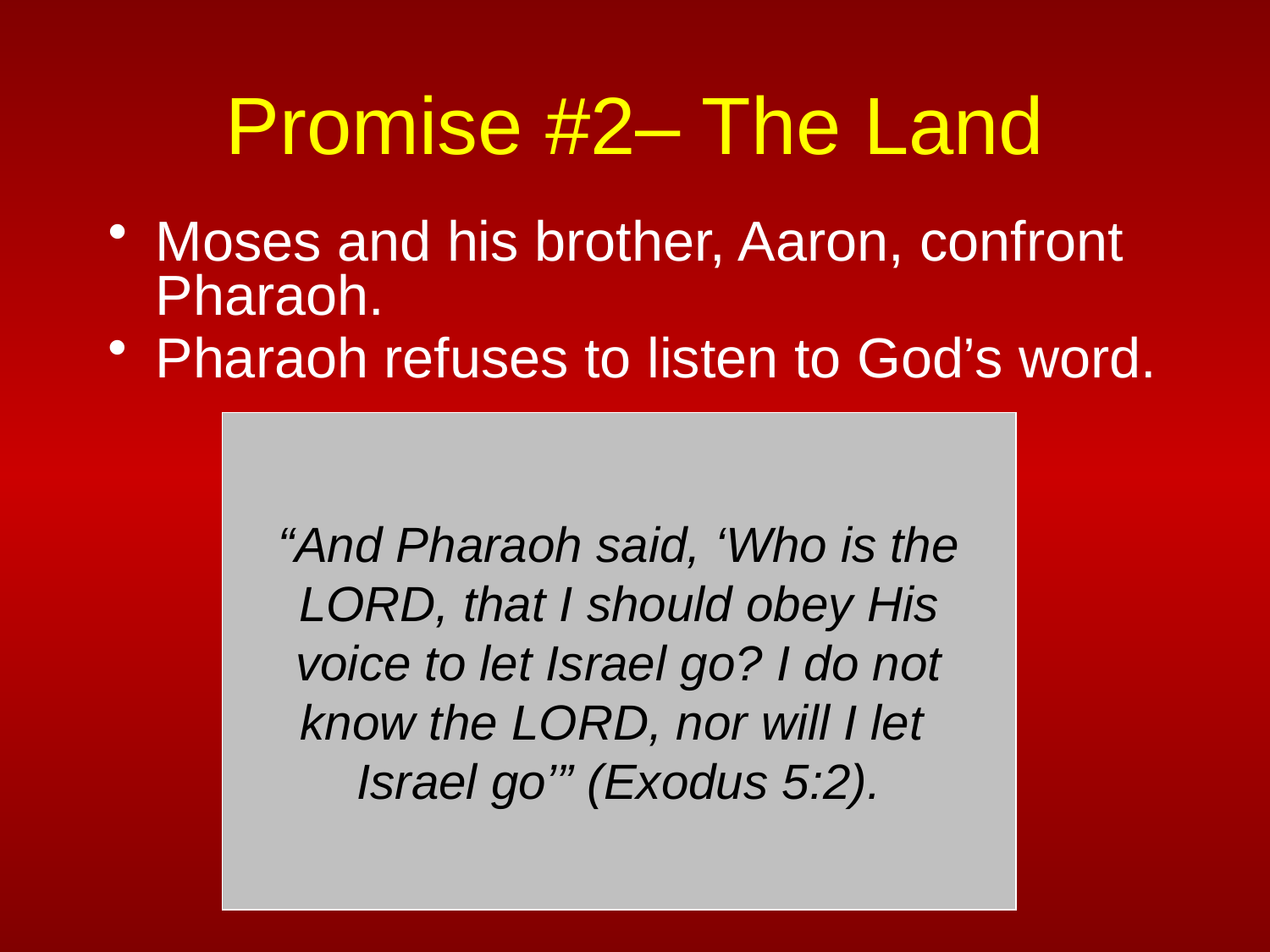

# Promise #2– The Land
Moses and his brother, Aaron, confront Pharaoh.
Pharaoh refuses to listen to God’s word.
“And Pharaoh said, ‘Who is the LORD, that I should obey His voice to let Israel go? I do not know the LORD, nor will I let
Israel go’” (Exodus 5:2).